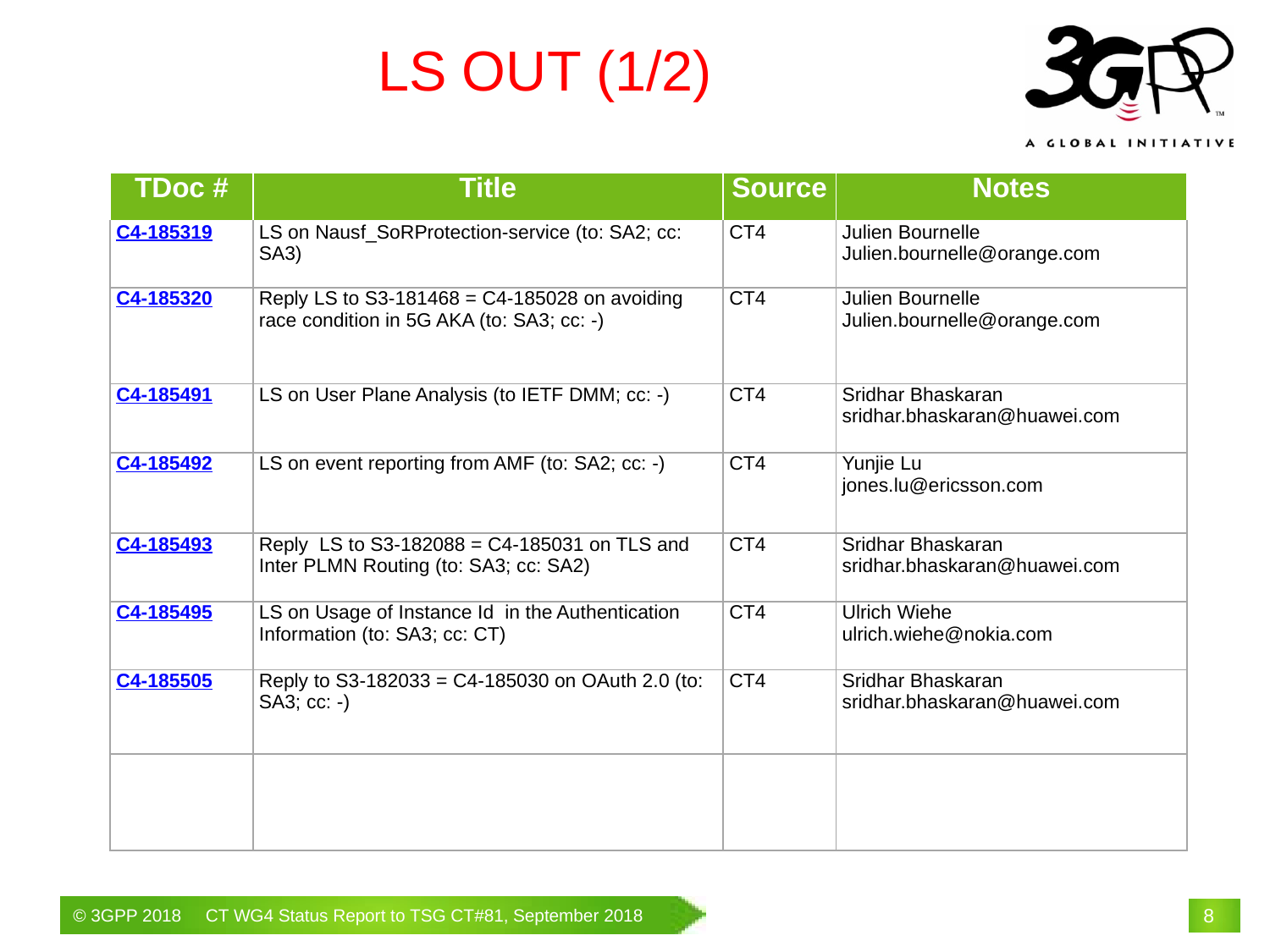

# LS OUT (1/2)
| TDoc # | Title | Source | Notes |
| --- | --- | --- | --- |
| C4-185319 | LS on Nausf\_SoRProtection-service (to: SA2; cc: SA3) | CT4 | Julien Bournelle Julien.bournelle@orange.com |
| C4-185320 | Reply LS to S3-181468 = C4-185028 on avoiding race condition in 5G AKA (to: SA3; cc: -) | CT4 | Julien Bournelle Julien.bournelle@orange.com |
| C4-185491 | LS on User Plane Analysis (to IETF DMM; cc: -) | CT4 | Sridhar Bhaskaran sridhar.bhaskaran@huawei.com |
| C4-185492 | LS on event reporting from AMF (to: SA2; cc: -) | CT4 | Yunjie Lu jones.lu@ericsson.com |
| C4-185493 | Reply LS to S3-182088 = C4-185031 on TLS and Inter PLMN Routing (to: SA3; cc: SA2) | CT4 | Sridhar Bhaskaran sridhar.bhaskaran@huawei.com |
| C4-185495 | LS on Usage of Instance Id in the Authentication Information (to: SA3; cc: CT) | CT4 | Ulrich Wiehe ulrich.wiehe@nokia.com |
| C4-185505 | Reply to S3-182033 = C4-185030 on OAuth 2.0 (to: SA3; cc: -) | CT4 | Sridhar Bhaskaran sridhar.bhaskaran@huawei.com |
|  |  |  |  |